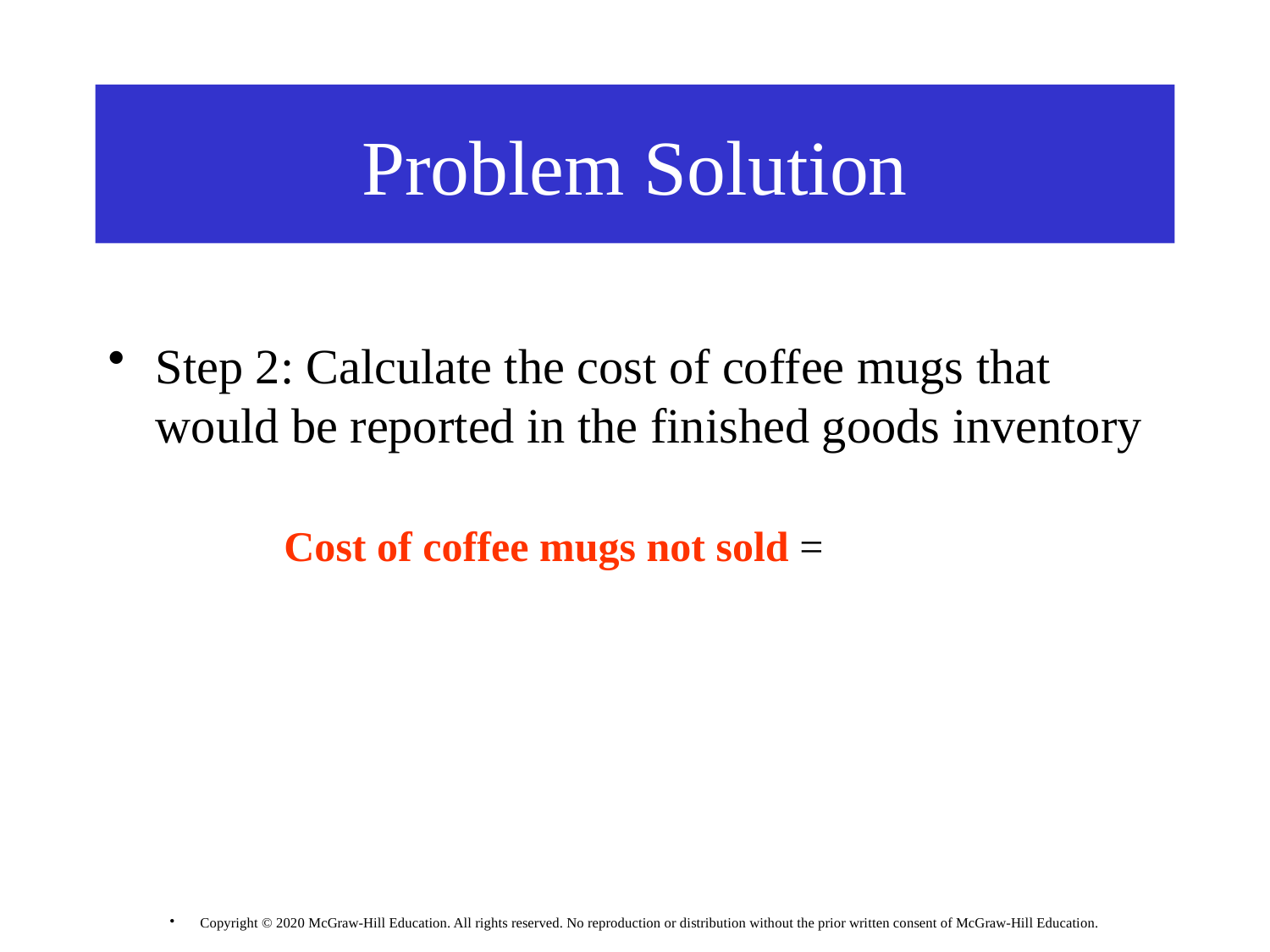

# Problem Solution
Step 2: Calculate the cost of coffee mugs that would be reported in the finished goods inventory
Cost of coffee mugs not sold =